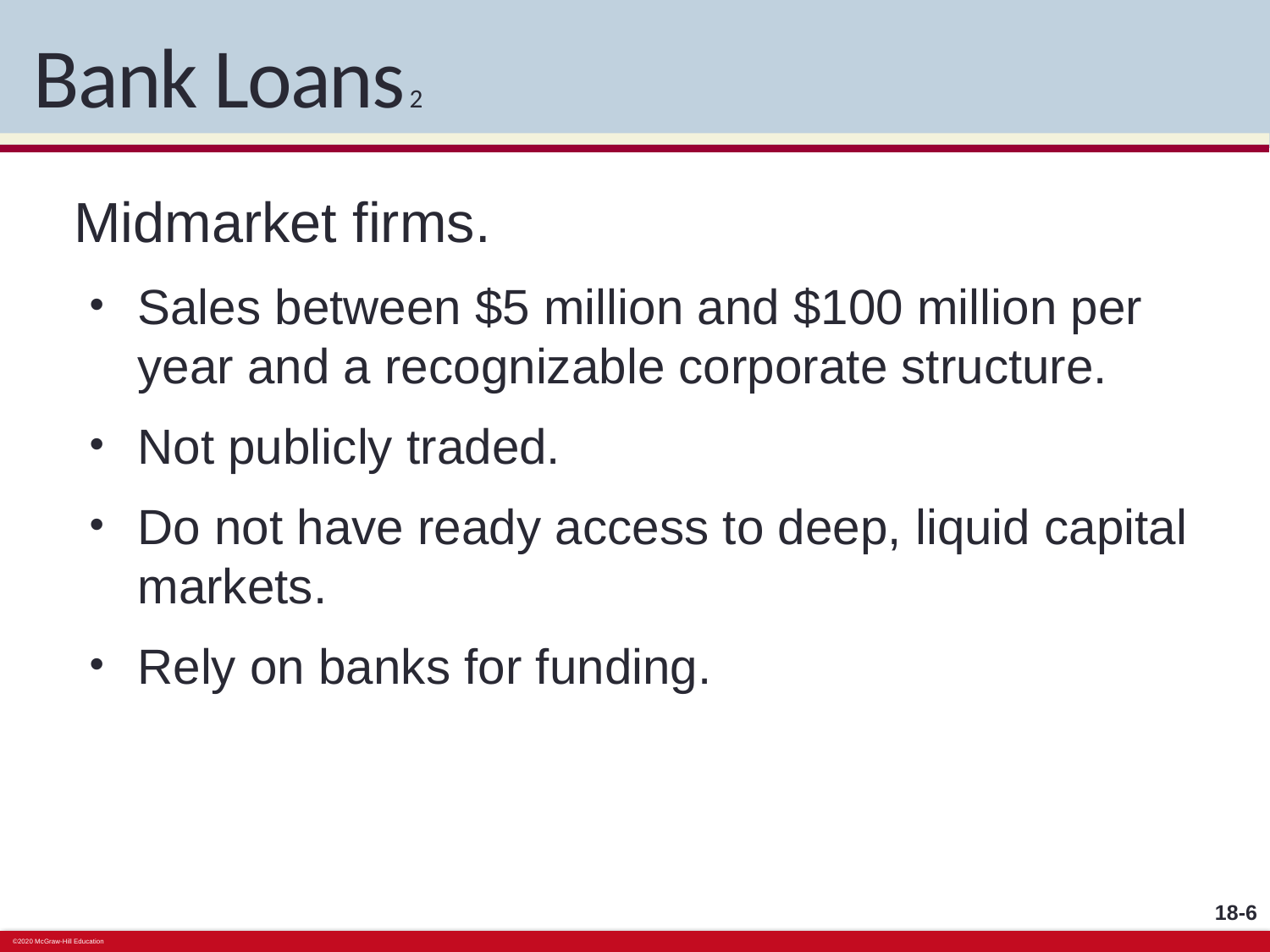

# Bank Loans 2
Midmarket firms.
Sales between $5 million and $100 million per year and a recognizable corporate structure.
Not publicly traded.
Do not have ready access to deep, liquid capital markets.
Rely on banks for funding.